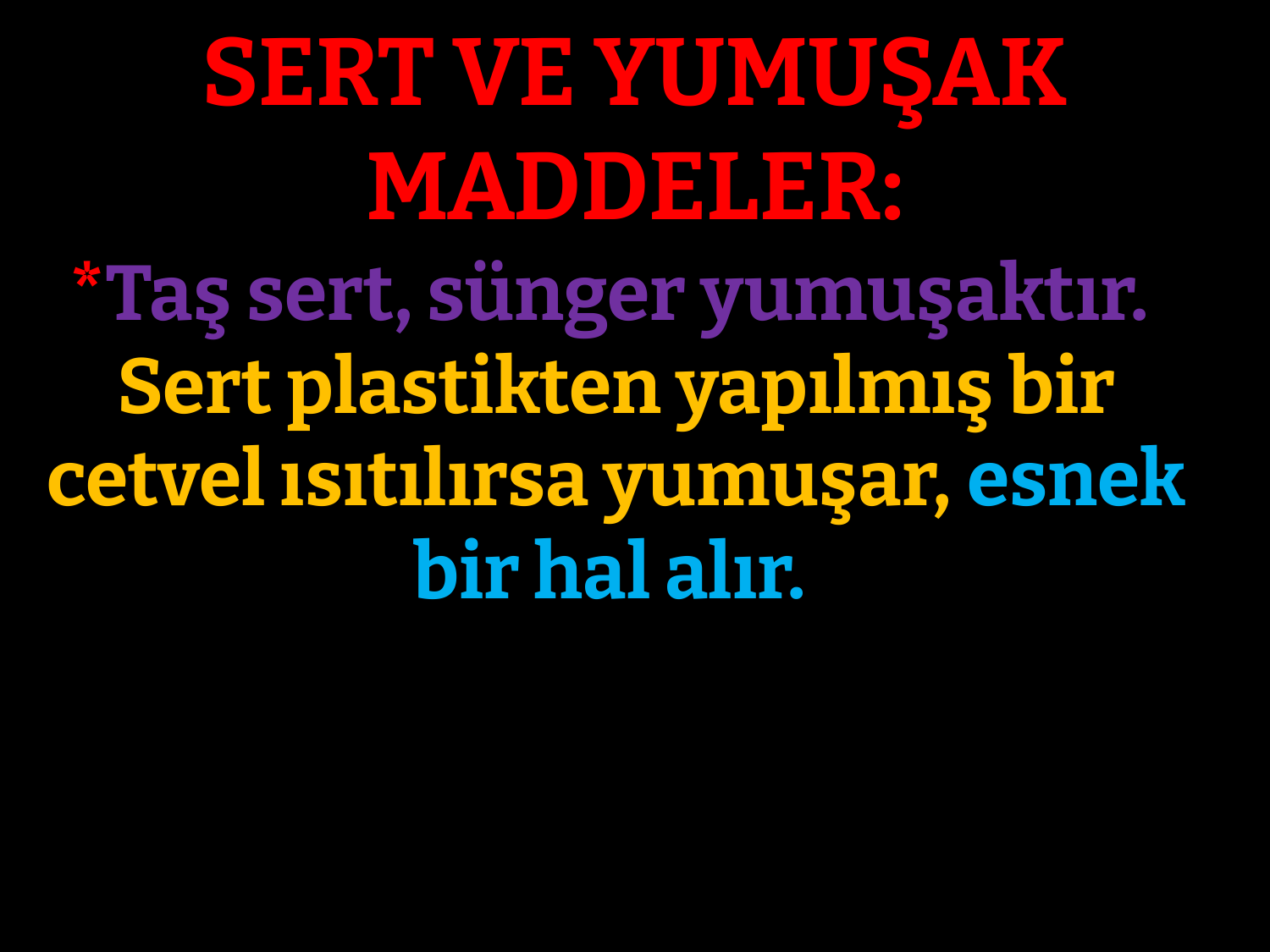

SERT VE YUMUŞAK MADDELER:
*Taş sert, sünger yumuşaktır.
Sert plastikten yapılmış bir cetvel ısıtılırsa yumuşar, esnek bir hal alır.
#